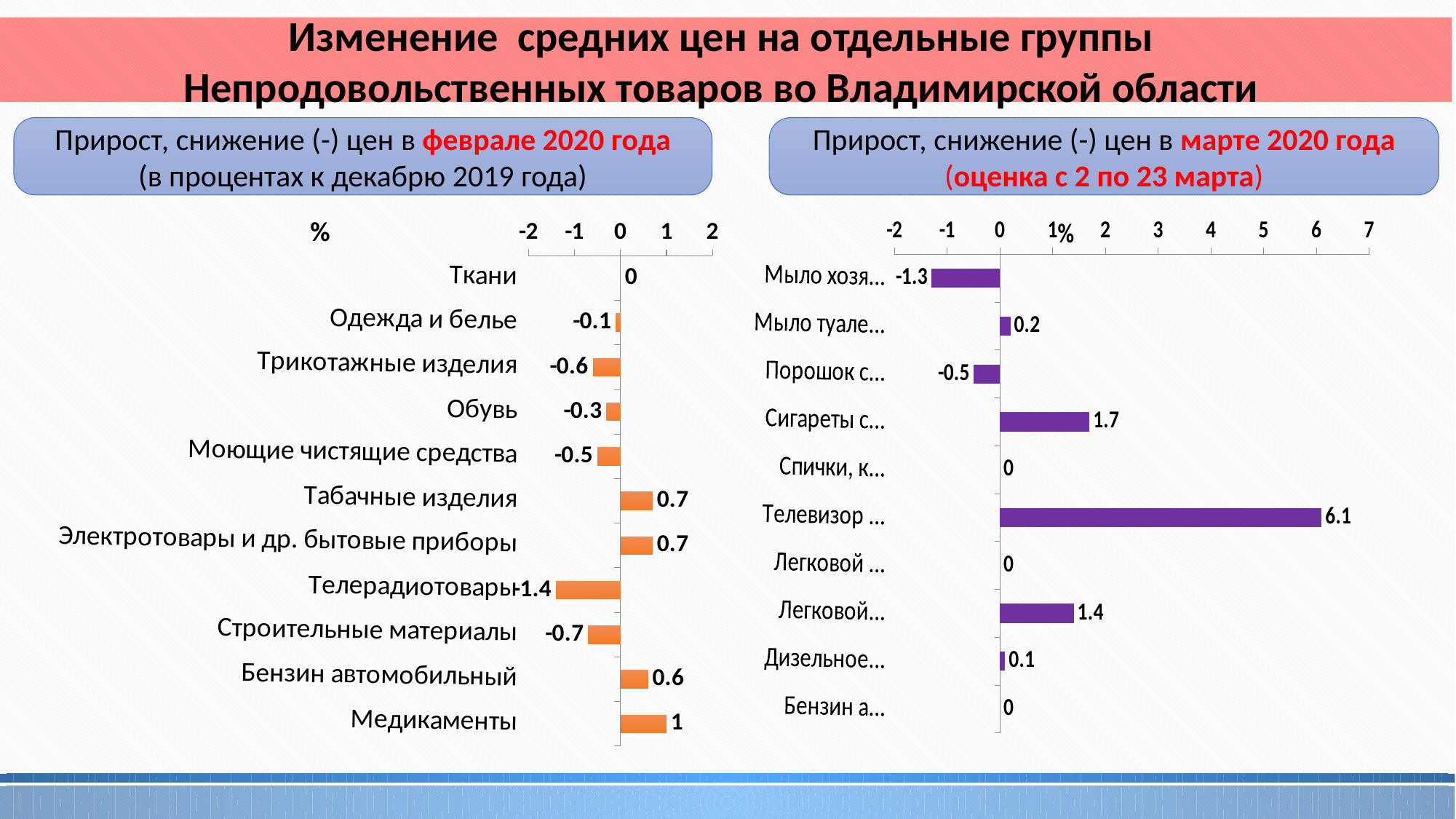

Изменение  средних цен на отдельные группы
Непродовольственных товаров во Владимирской области
Прирост, снижение (-) цен в феврале 2020 года
(в процентах к декабрю 2019 года)
Прирост, снижение (-) цен в марте 2020 года
(оценка с 2 по 23 марта)

### Chart

| Category |  |
|---|---|
| Мыло хозяйственное, 200 г. | -1.3 |
| Мыло туалетное, 100 г. | 0.2 |
| Порошок стиральный, кг. | -0.5 |
| Сигареты с фильтром (отеч.) | 1.7 |
| Спички, коробок | 0.0 |
| Телевизор цвет. изобр. | 6.1 |
| Легковой автомобиль отечественный | 0.0 |
| Легковой автомобиль иностранный | 1.4 |
| Дизельное топливо, л. | 0.1 |
| Бензин автомобильный | 0.0 |

### Chart

| Category |  |
|---|---|
| Ткани | 0.0 |
| Одежда и белье | -0.1 |
| Трикотажные изделия | -0.6 |
| Обувь | -0.3 |
| Моющие чистящие средства | -0.5 |
| Табачные изделия | 0.7 |
| Электротовары и др. бытовые приборы | 0.7 |
| Телерадиотовары | -1.4 |
| Строительные материалы | -0.7 |
| Бензин автомобильный | 0.6 |
| Медикаменты | 1.0 |